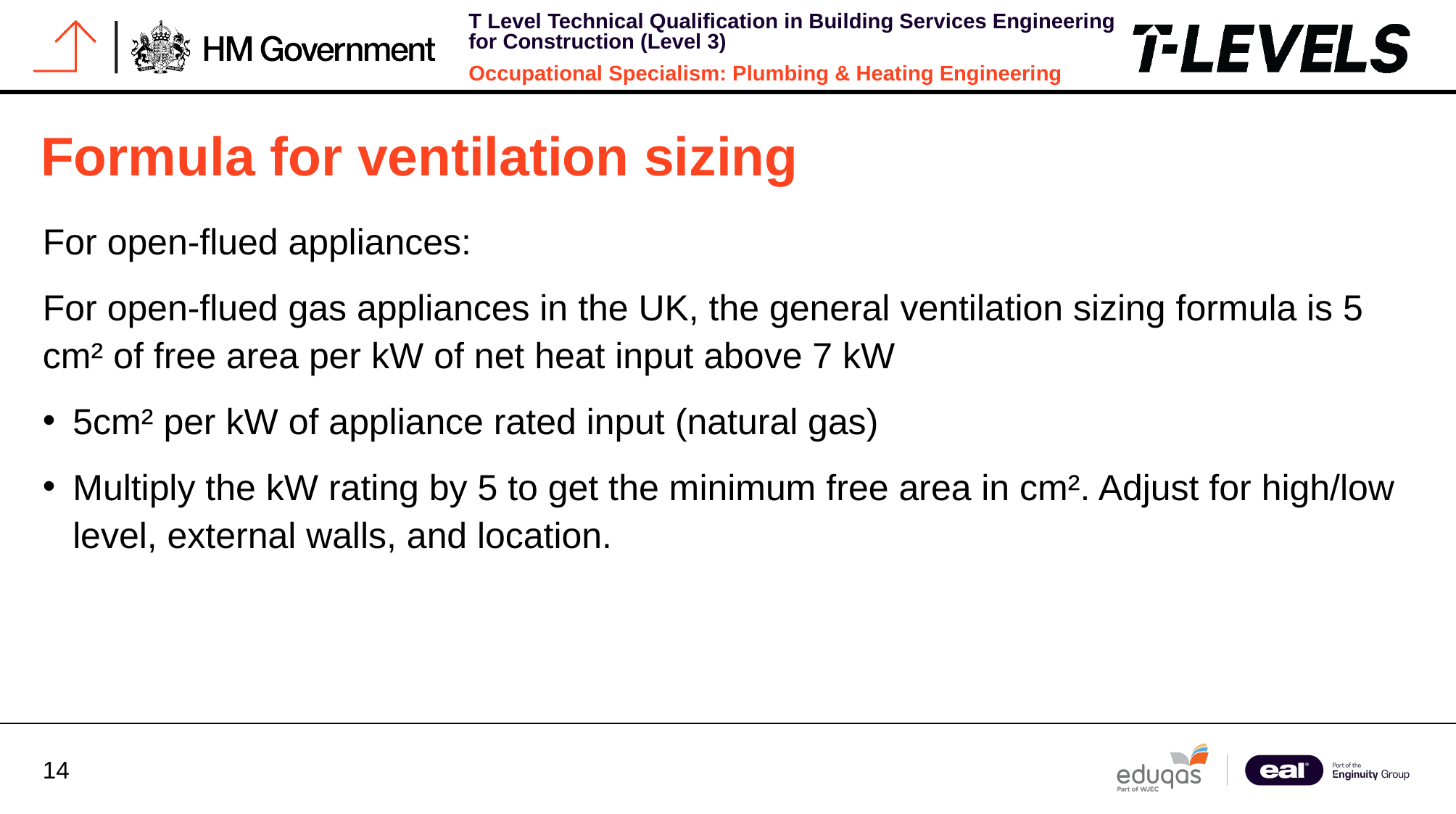

# Formula for ventilation sizing
For open-flued appliances:
For open-flued gas appliances in the UK, the general ventilation sizing formula is 5 cm² of free area per kW of net heat input above 7 kW
5cm² per kW of appliance rated input (natural gas)
Multiply the kW rating by 5 to get the minimum free area in cm². Adjust for high/low level, external walls, and location.